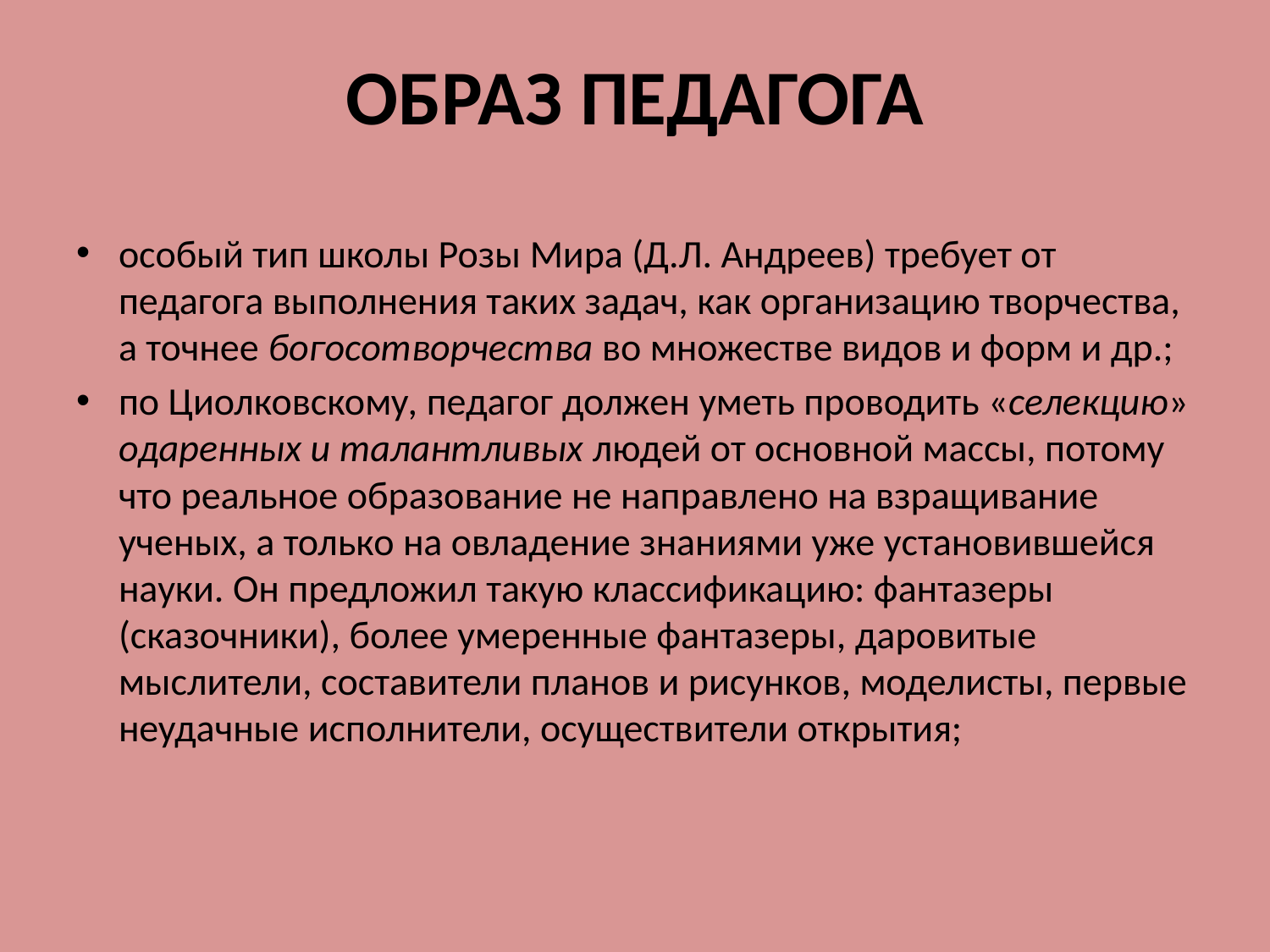

# ОБРАЗ ПЕДАГОГА
особый тип школы Розы Мира (Д.Л. Андреев) требует от педагога выполнения таких задач, как организацию творчества, а точнее богосотворчества во множестве видов и форм и др.;
по Циолковскому, педагог должен уметь проводить «селекцию» одаренных и талантливых людей от основной массы, потому что реальное образование не направлено на взращивание ученых, а только на овладение знаниями уже установившейся науки. Он предложил такую классификацию: фантазеры (сказочники), более умеренные фантазеры, даровитые мыслители, составители планов и рисунков, моделисты, первые неудачные исполнители, осуществители открытия;